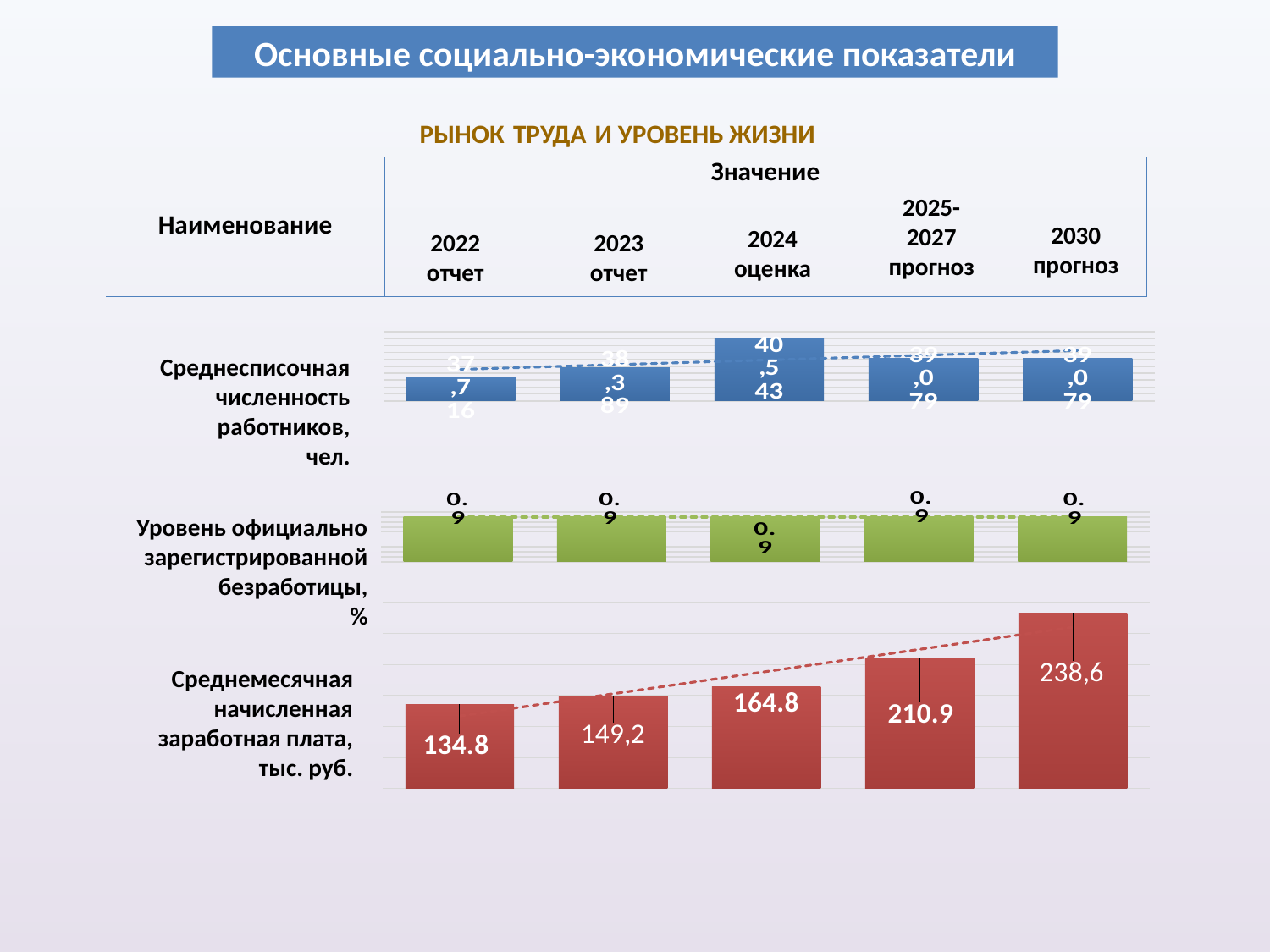

Основные социально-экономические показатели
# РЫНОК ТРУДА И УРОВЕНЬ ЖИЗНИ
| Наименование | Значение |
| --- | --- |
2025-2027
прогноз
2030
прогноз
2024
оценка
2022
отчет
2023
отчет

### Chart

| Category | Ряд 1 |
|---|---|
| 2022 | 37716.0 |
| 2023 | 38389.0 |
| 2024 | 40543.0 |
| 2025-2027 | 39079.0 |
| 2030 | 39079.0 |
Среднесписочная численность работников,
чел.

### Chart

| Category | Ряд 1 |
|---|---|
| 2022 | 0.9 |
| 2023 | 0.9 |
| 2024 | 0.9 |
| 2025-2027 | 0.9 |
| 2030 | 0.9 |
Уровень официально зарегистрированной безработицы,
%

### Chart

| Category | Ряд 1 |
|---|---|
| 2022 | 134.84966 |
| 2023 | 149.2 |
| 2024 | 164.8 |
| 2025-2027 | 210.9 |
| 2030 | 283.6 |
Среднемесячная начисленная заработная плата,
тыс. руб.